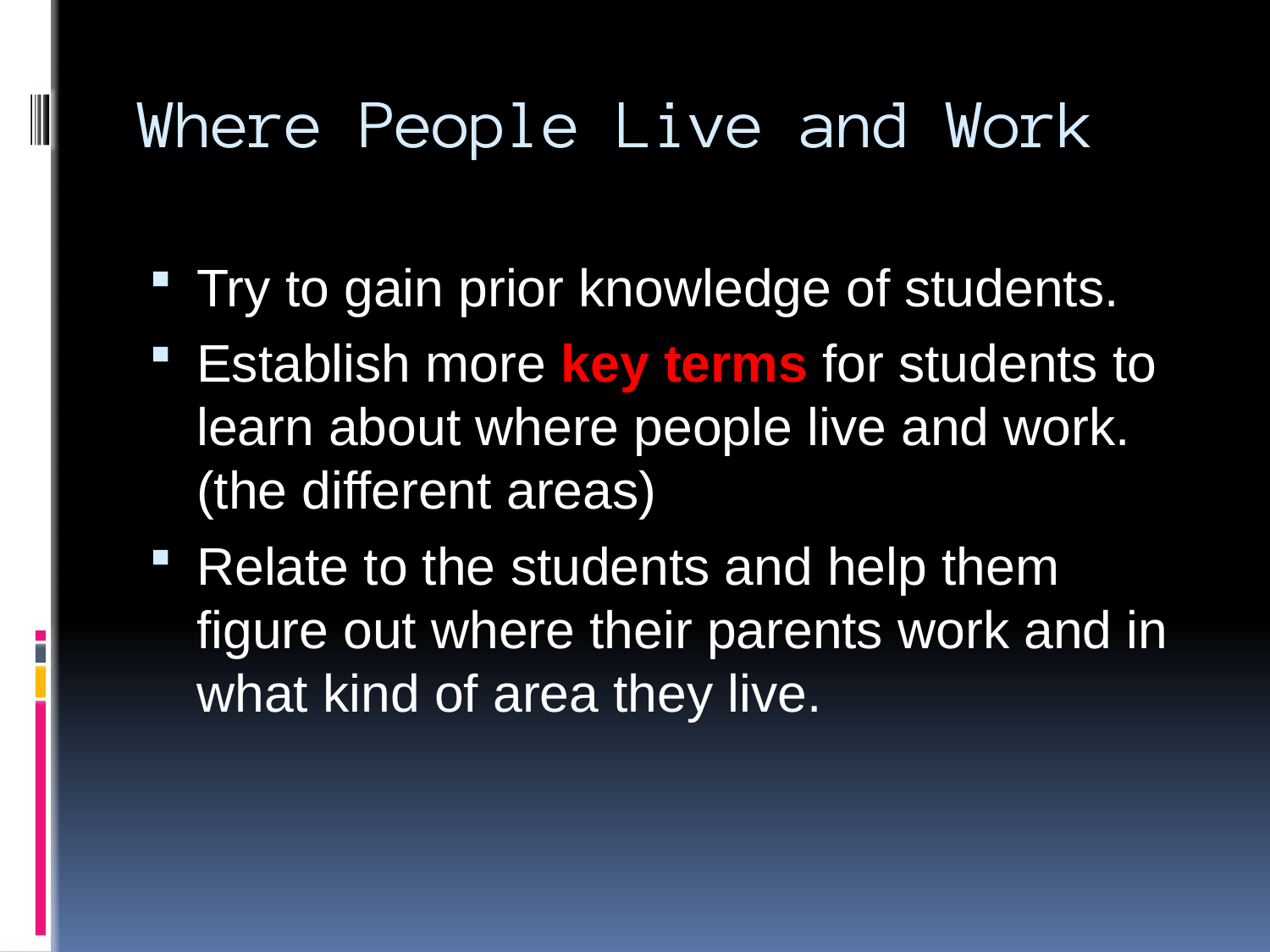

# Where People Live and Work
Try to gain prior knowledge of students.
Establish more key terms for students to learn about where people live and work. (the different areas)
Relate to the students and help them figure out where their parents work and in what kind of area they live.